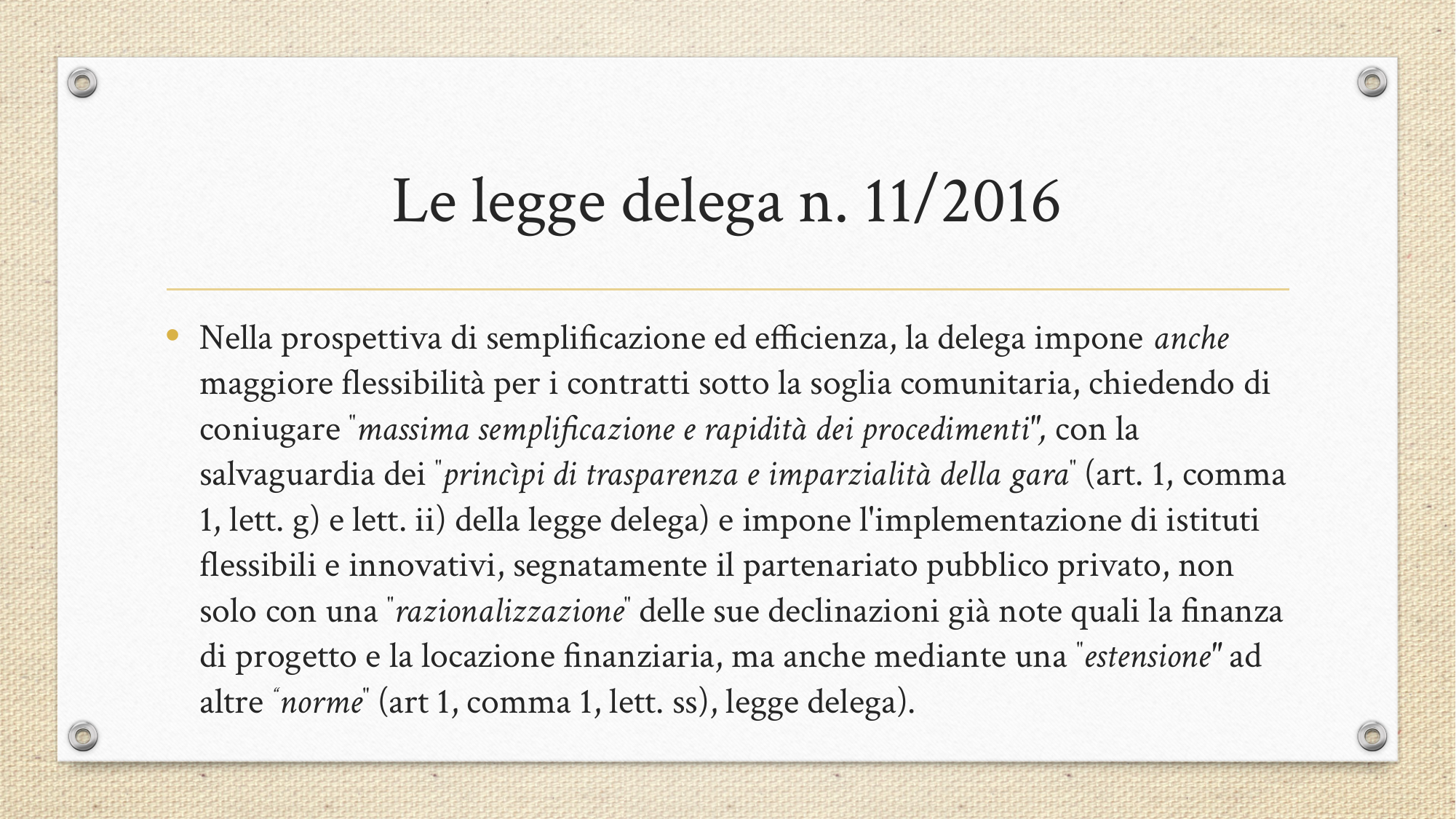

# Le legge delega n. 11/2016
Nella prospettiva di semplificazione ed efficienza, la delega impone anche maggiore flessibilità per i contratti sotto la soglia comunitaria, chiedendo di coniugare "massima semplificazione e rapidità dei procedimenti", con la salvaguardia dei "princìpi di trasparenza e imparzialità della gara" (art. 1, comma 1, lett. g) e lett. ii) della legge delega) e impone l'implementazione di istituti flessibili e innovativi, segnatamente il partenariato pubblico privato, non solo con una "razionalizzazione" delle sue declinazioni già note quali la finanza di progetto e la locazione finanziaria, ma anche mediante una "estensione" ad altre “norme" (art 1, comma 1, lett. ss), legge delega).